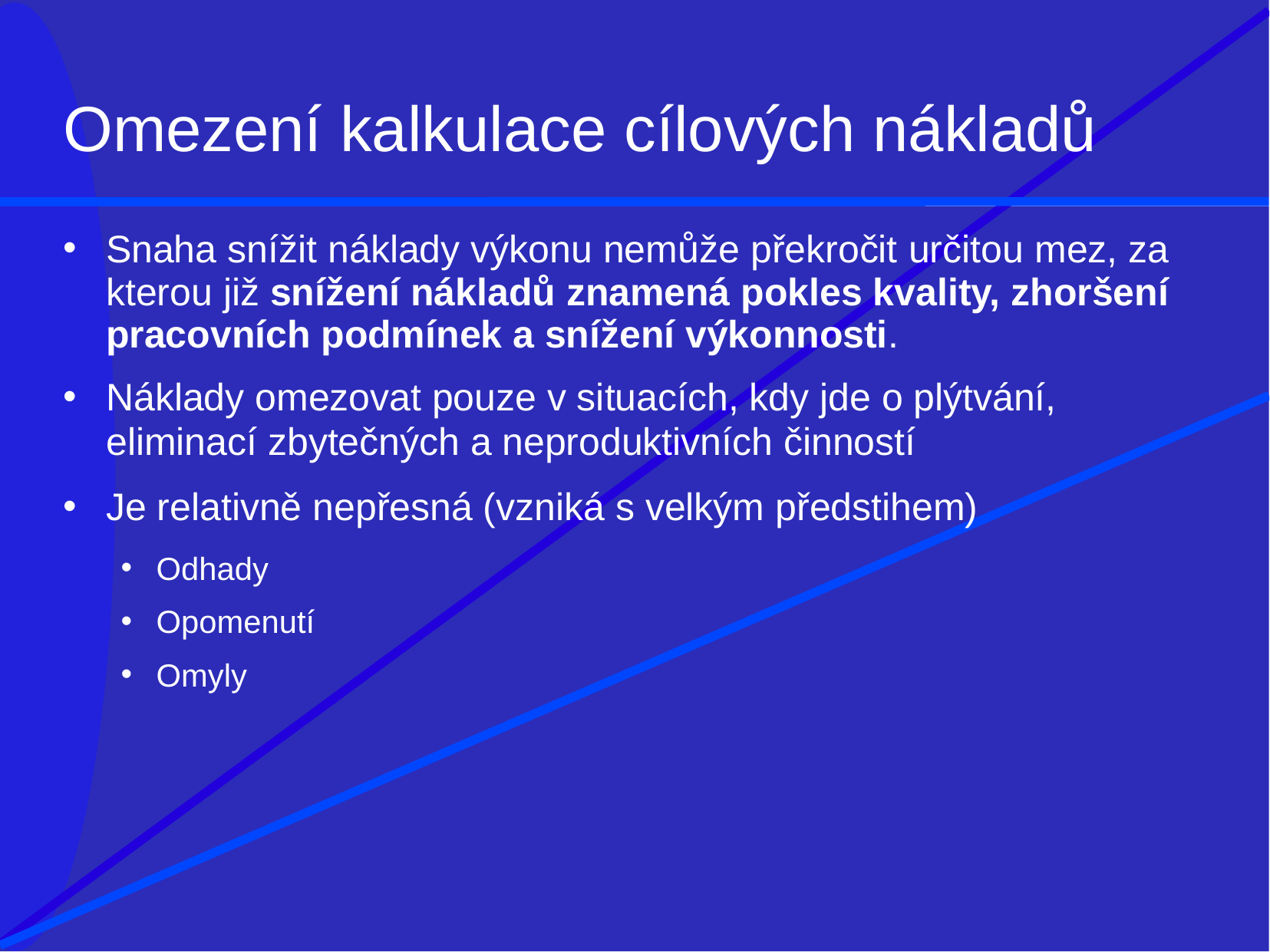

# Omezení kalkulace cílových nákladů
Snaha snížit náklady výkonu nemůže překročit určitou mez, za kterou již snížení nákladů znamená pokles kvality, zhoršení pracovních podmínek a snížení výkonnosti.
Náklady omezovat pouze v situacích, kdy jde o plýtvání,
eliminací zbytečných a neproduktivních činností
Je relativně nepřesná (vzniká s velkým předstihem)
Odhady
Opomenutí
Omyly